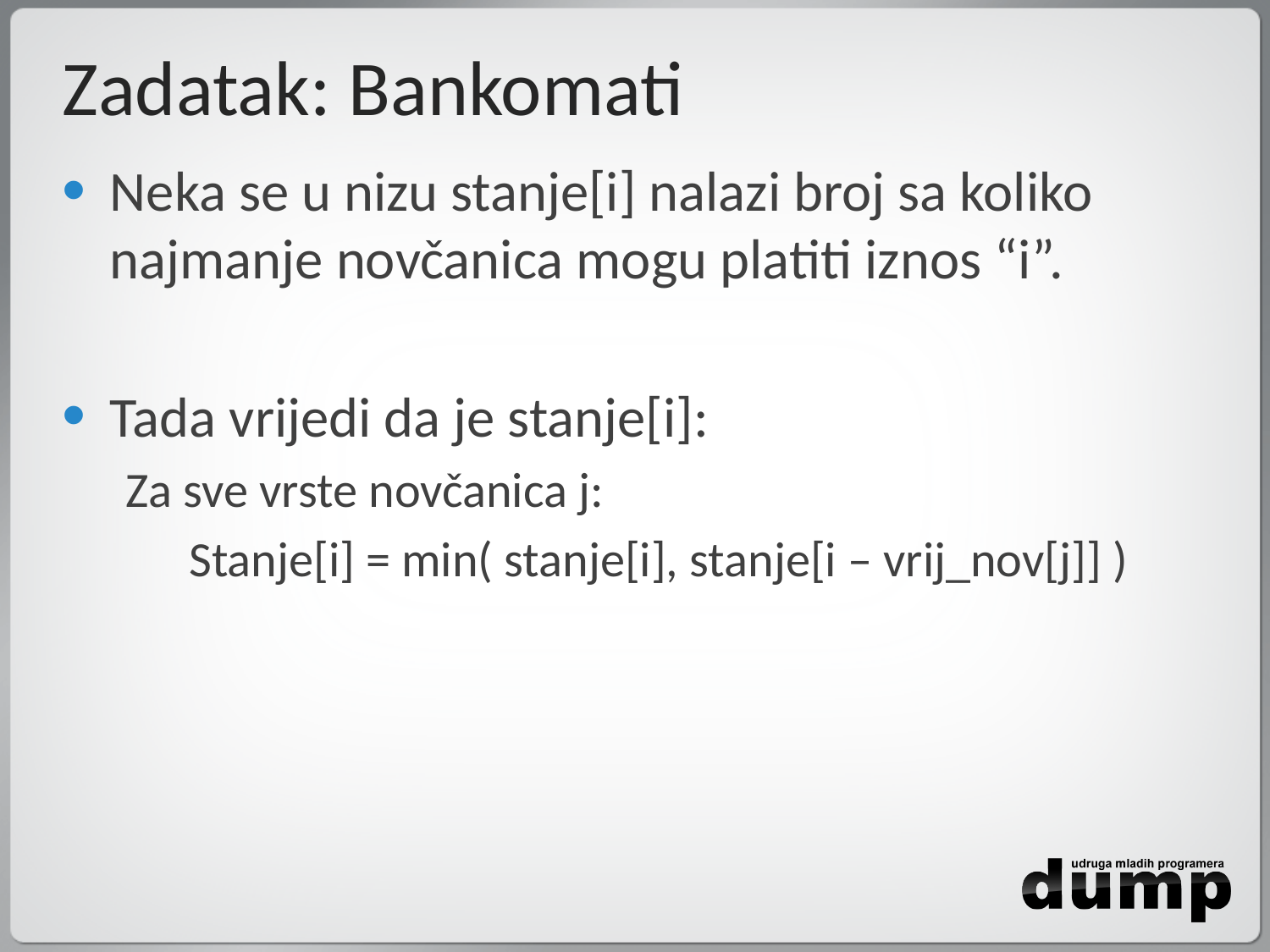

# Zadatak: Bankomati
Neka se u nizu stanje[i] nalazi broj sa koliko najmanje novčanica mogu platiti iznos “i”.

Tada vrijedi da je stanje[i]:
Za sve vrste novčanica j:
Stanje[i] = min( stanje[i], stanje[i – vrij_nov[j]] )